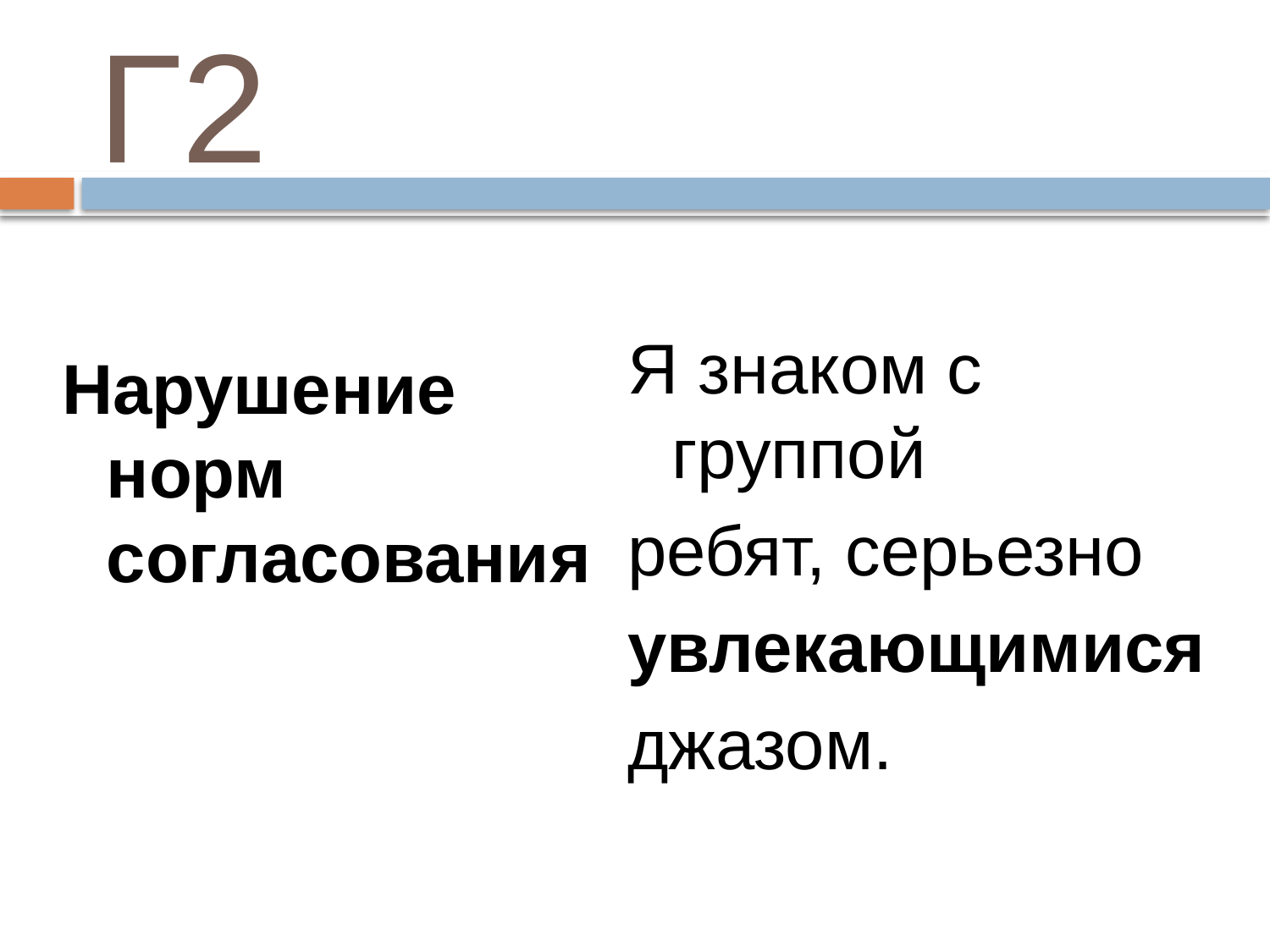

# Г2
Я знаком с группой
ребят, серьезно
увлекающимися
джазом.
Нарушение норм согласования